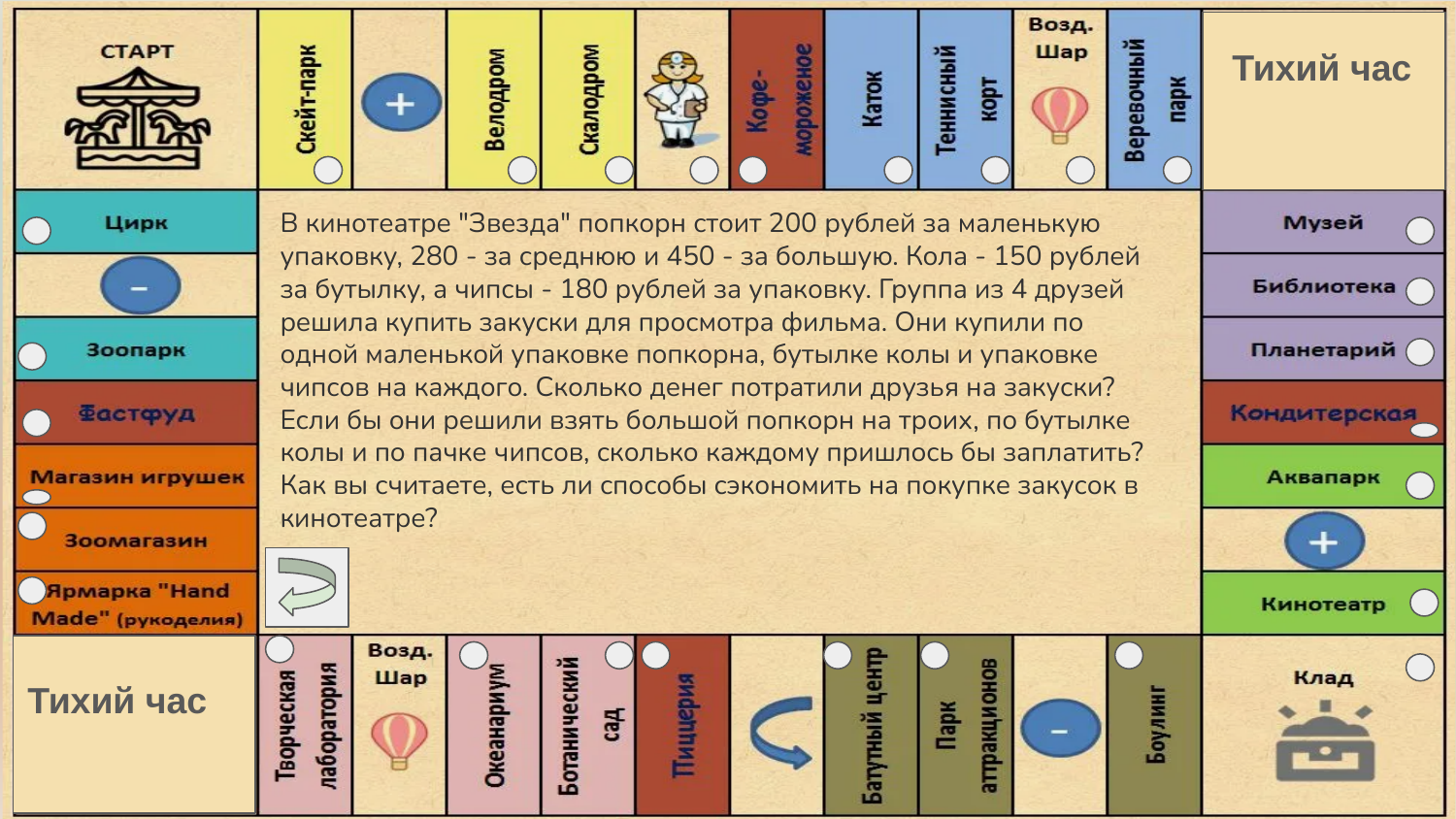

Тихий час

В кинотеатре "Звезда" попкорн стоит 200 рублей за маленькую упаковку, 280 - за среднюю и 450 - за большую. Кола - 150 рублей за бутылку, а чипсы - 180 рублей за упаковку. Группа из 4 друзей решила купить закуски для просмотра фильма. Они купили по одной маленькой упаковке попкорна, бутылке колы и упаковке чипсов на каждого. Сколько денег потратили друзья на закуски? Если бы они решили взять большой попкорн на троих, по бутылке колы и по пачке чипсов, сколько каждому пришлось бы заплатить? Как вы считаете, есть ли способы сэкономить на покупке закусок в кинотеатре?

Тихий час